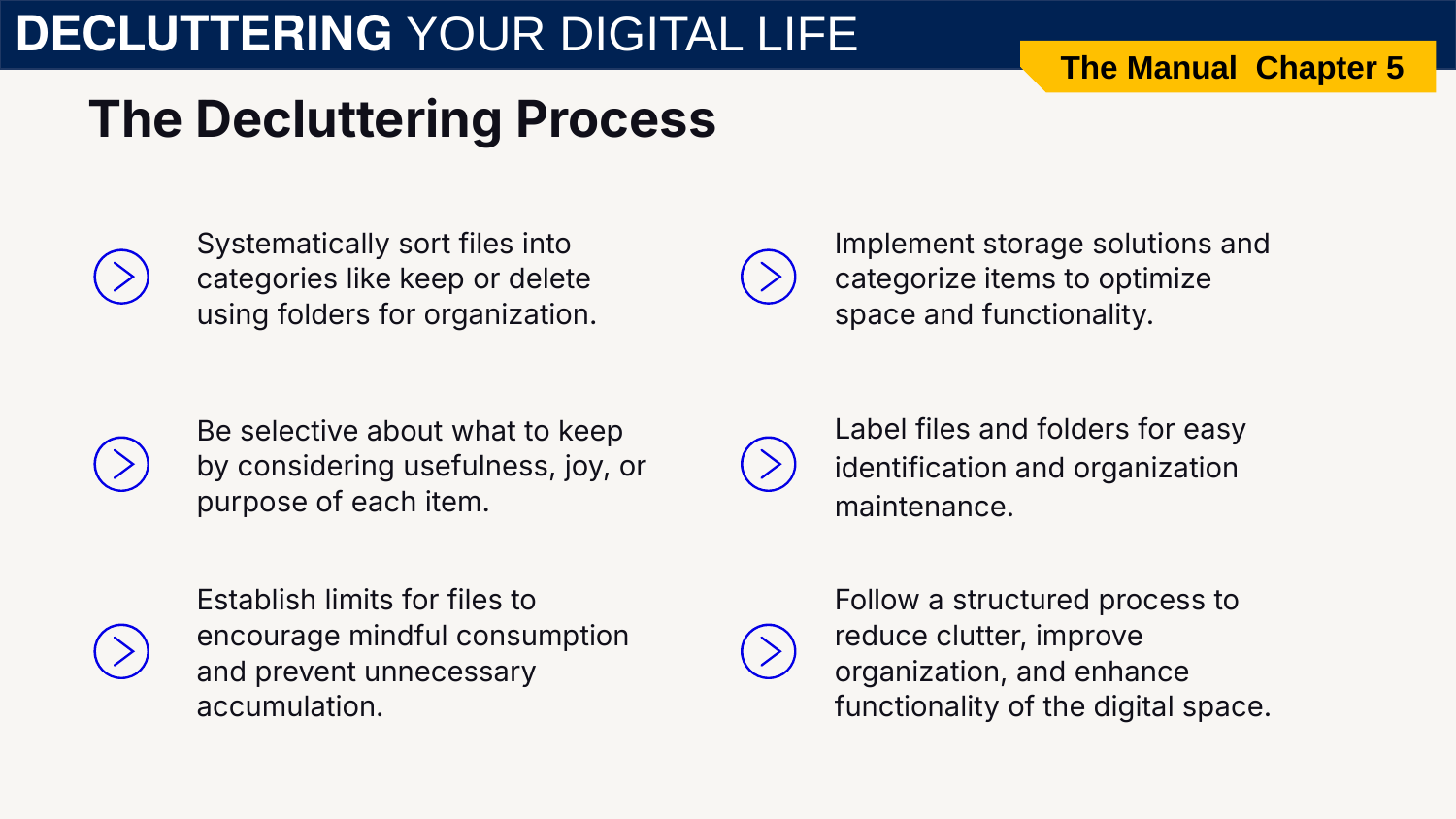

DECLUTTERING YOUR DIGITAL LIFE
The Manual  Chapter 5

# The Decluttering Process
Systematically sort files into categories like keep or delete using folders for organization.
Implement storage solutions and categorize items to optimize space and functionality.

Be selective about what to keep by considering usefulness, joy, or purpose of each item.
Label files and folders for easy identification and organization maintenance.

Establish limits for files to encourage mindful consumption and prevent unnecessary accumulation.
Follow a structured process to reduce clutter, improve organization, and enhance functionality of the digital space.